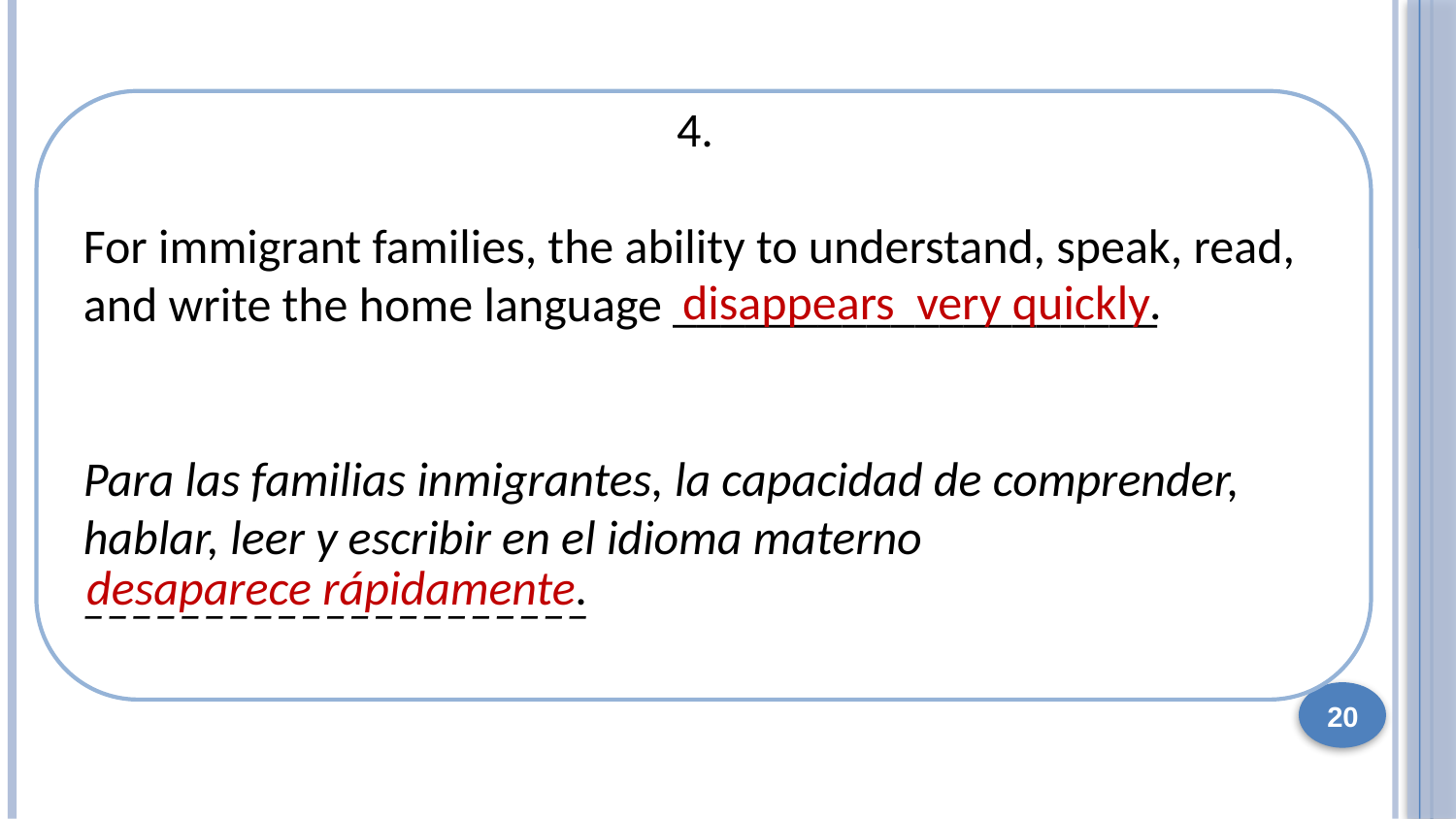

.  Research shows that all DLI children – regdless of home language –_______.

La investigación muestra que todos los niños de DLI, independientemente del idioma que se hable en casa, _______.
.  Research shows that all DLI children – regardless of home language –_______.

La investigación muestra que todos los niños de DLI, independientemente del idioma que se hable en casa, _______.

4.

For immigrant families, the ability to understand, speak, read, and write the home language ____________________

Para las familias inmigrantes, la capacidad de comprender, hablar, leer y escribir en el idioma materno
_____________________
disappears  very quickly.
desaparece rápidamente.
20